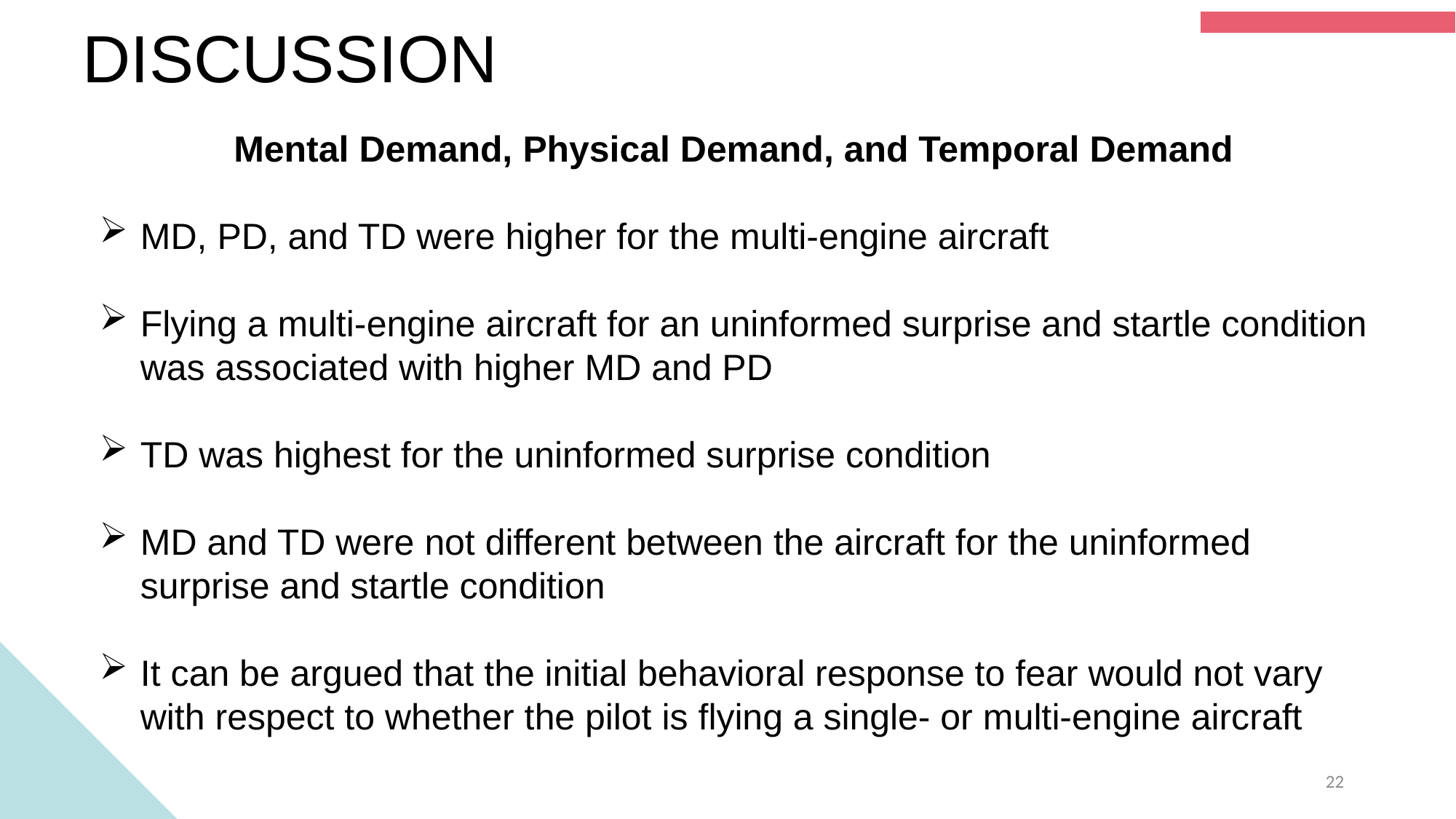

DISCUSSION
Mental Demand, Physical Demand, and Temporal Demand

MD, PD, and TD were higher for the multi-engine aircraft

Flying a multi-engine aircraft for an uninformed surprise and startle condition was associated with higher MD and PD

TD was highest for the uninformed surprise condition

MD and TD were not different between the aircraft for the uninformed surprise and startle condition

It can be argued that the initial behavioral response to fear would not vary with respect to whether the pilot is flying a single- or multi-engine aircraft

22